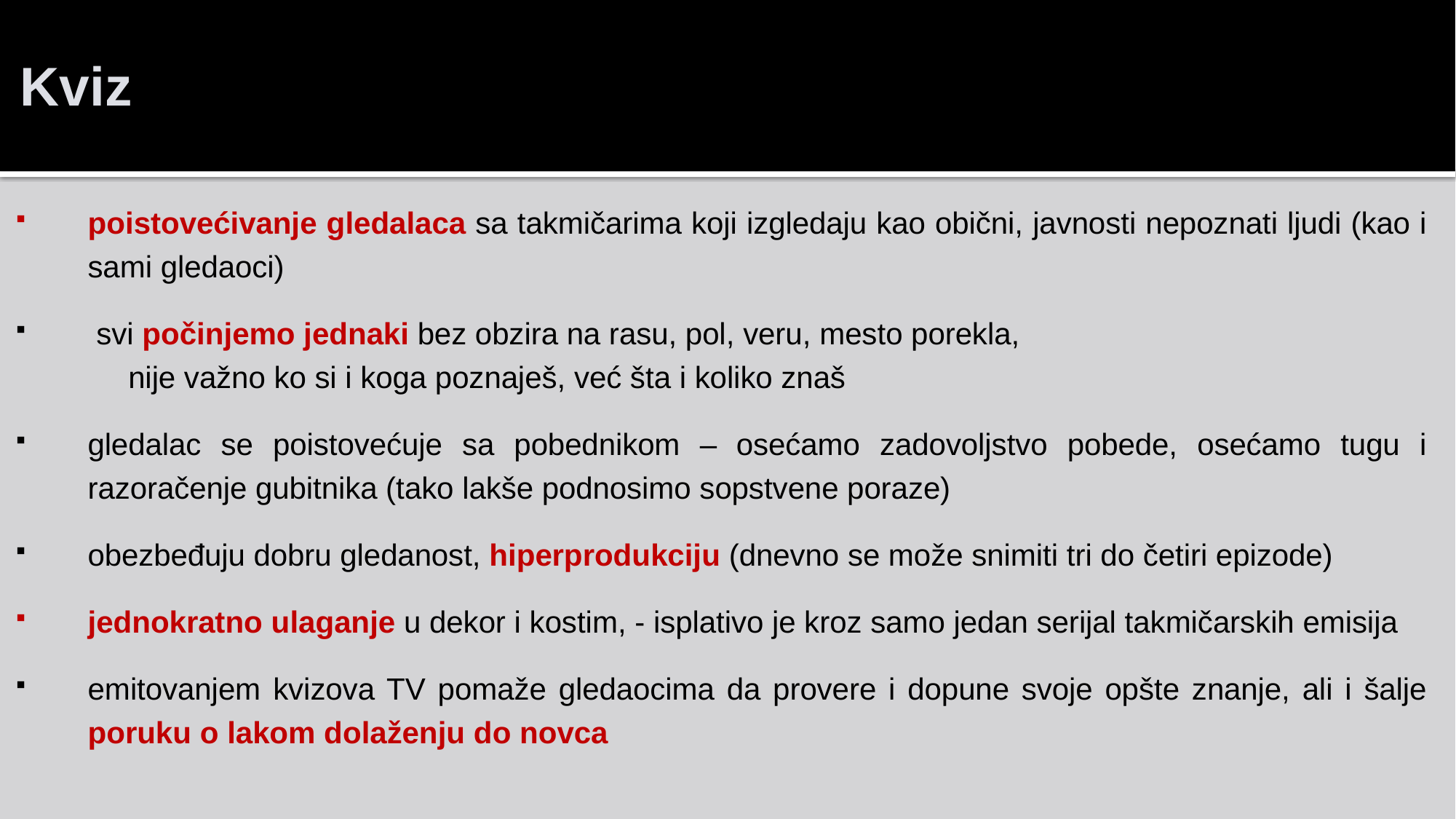

# Kviz

poistovećivanje gledalaca sa takmičarima koji izgledaju kao obični, javnosti nepoznati ljudi (kao i sami gledaoci)

 svi počinjemo jednaki bez obzira na rasu, pol, veru, mesto porekla,
         nije važno ko si i koga poznaješ, već šta i koliko znaš

gledalac se poistovećuje sa pobednikom – osećamo zadovoljstvo pobede, osećamo tugu i razoračenje gubitnika (tako lakše podnosimo sopstvene poraze)

obezbeđuju dobru gledanost, hiperprodukciju (dnevno se može snimiti tri do četiri epizode)

jednokratno ulaganje u dekor i kostim, - isplativo je kroz samo jedan serijal takmičarskih emisija

emitovanjem kvizova TV pomaže gledaocima da provere i dopune svoje opšte znanje, ali i šalje poruku o lakom dolaženju do novca